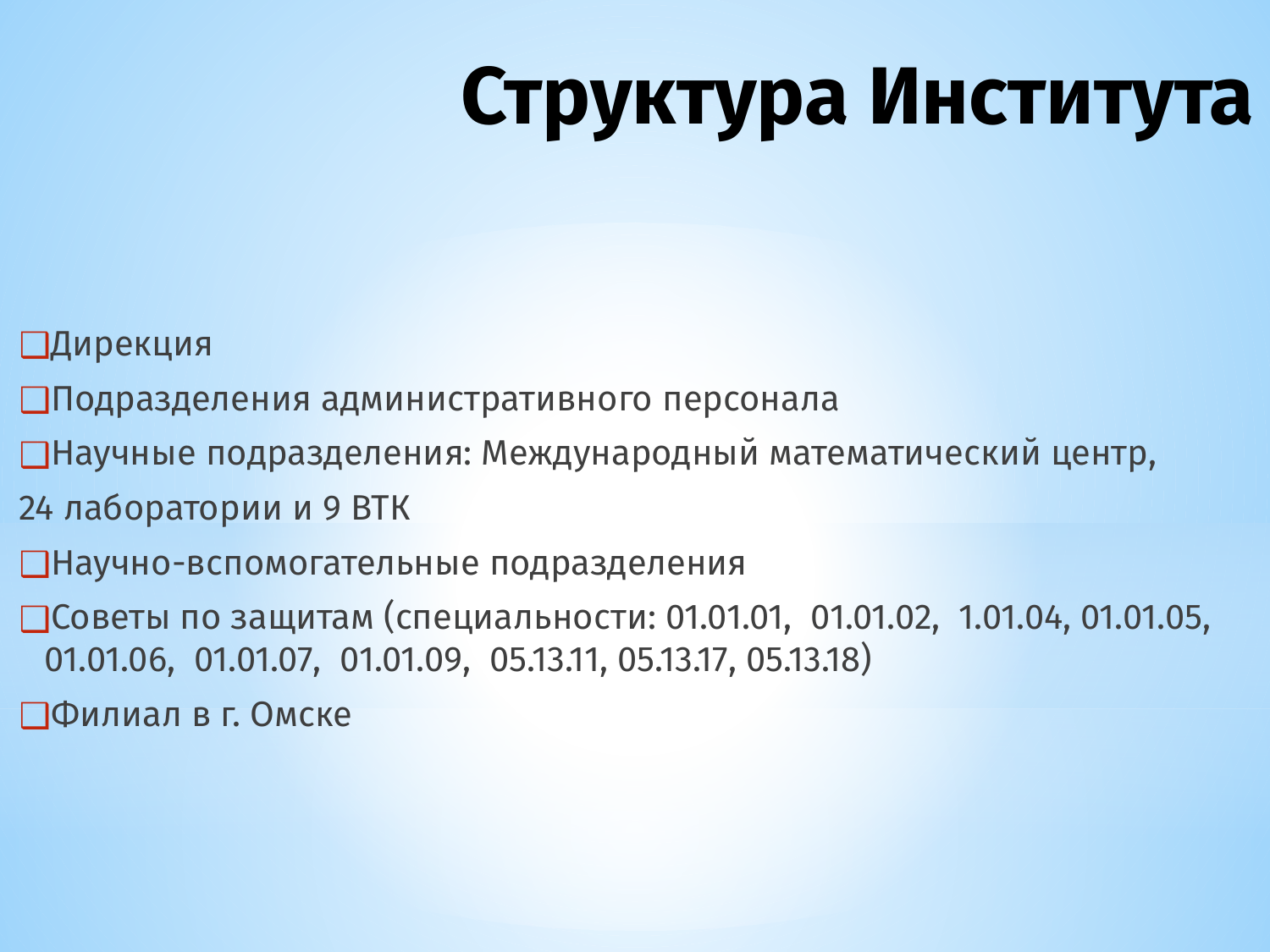

# Структура Института

Дирекция
Подразделения административного персонала
Научные подразделения: Международный математический центр,
24 лаборатории и 9 ВТК
Научно-вспомогательные подразделения
Советы по защитам (специальности: 01.01.01,  01.01.02,  1.01.04, 01.01.05,  01.01.06,  01.01.07,  01.01.09,  05.13.11, 05.13.17, 05.13.18)
Филиал в г. Омске